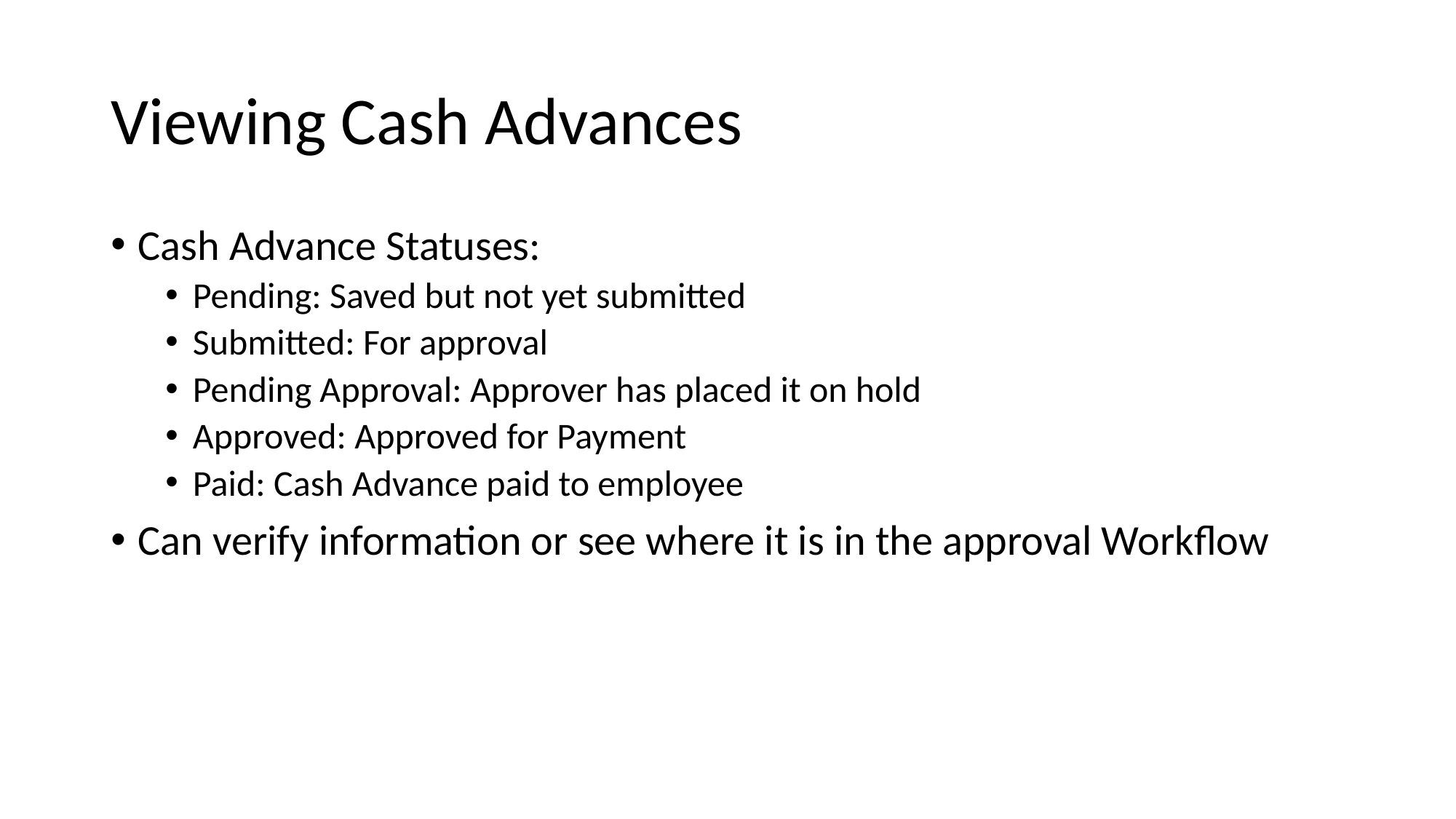

# Viewing Cash Advances
Cash Advance Statuses:
Pending: Saved but not yet submitted
Submitted: For approval
Pending Approval: Approver has placed it on hold
Approved: Approved for Payment
Paid: Cash Advance paid to employee
Can verify information or see where it is in the approval Workflow